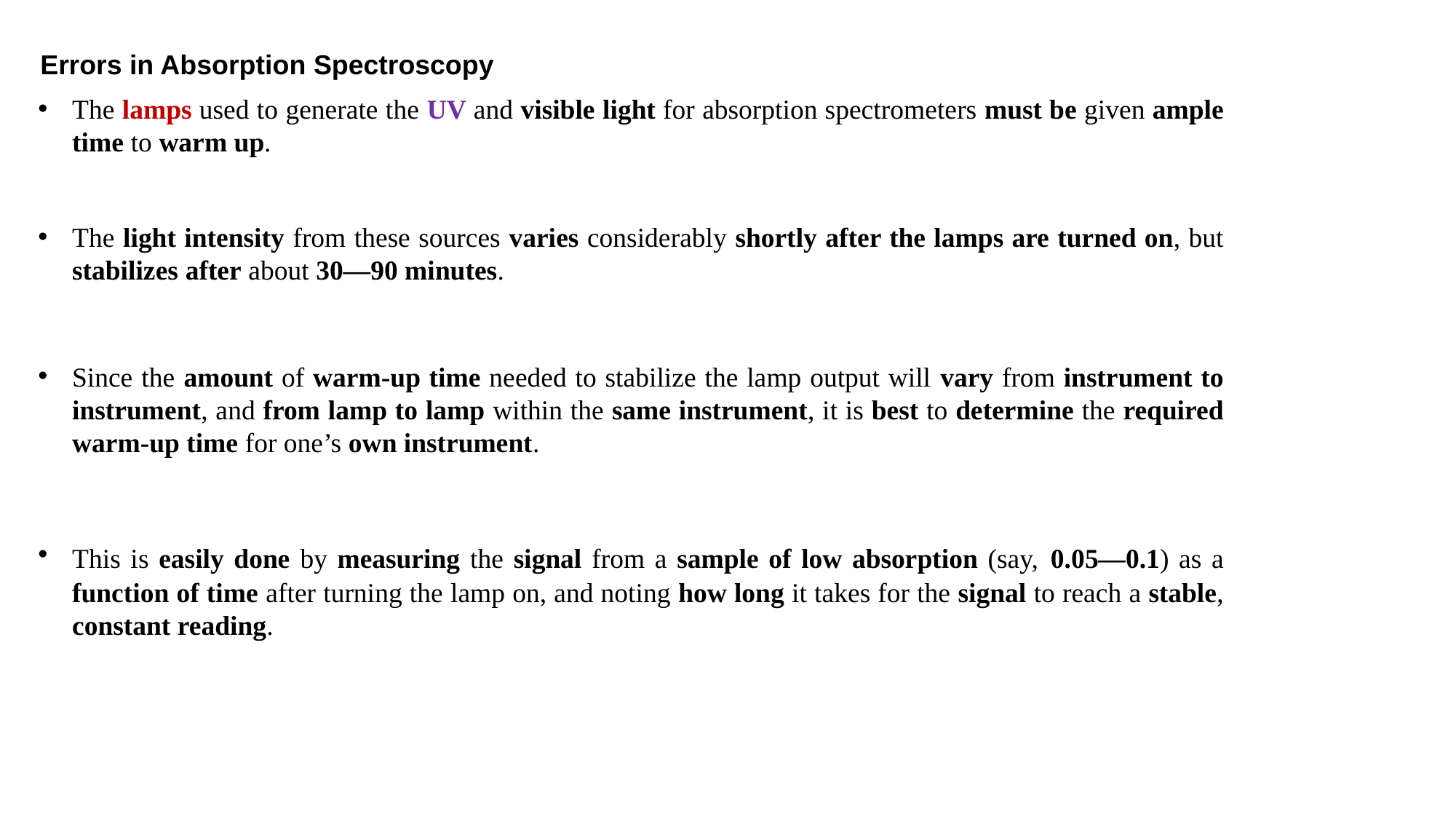

Errors in Absorption Spectroscopy
The lamps used to generate the UV and visible light for absorption spectrometers must be given ample time to warm up.
The light intensity from these sources varies considerably shortly after the lamps are turned on, but stabilizes after about 30—90 minutes.
Since the amount of warm-up time needed to stabilize the lamp output will vary from instrument to instrument, and from lamp to lamp within the same instrument, it is best to determine the required warm-up time for one’s own instrument.
This is easily done by measuring the signal from a sample of low absorption (say, 0.05—0.1) as a function of time after turning the lamp on, and noting how long it takes for the signal to reach a stable, constant reading.